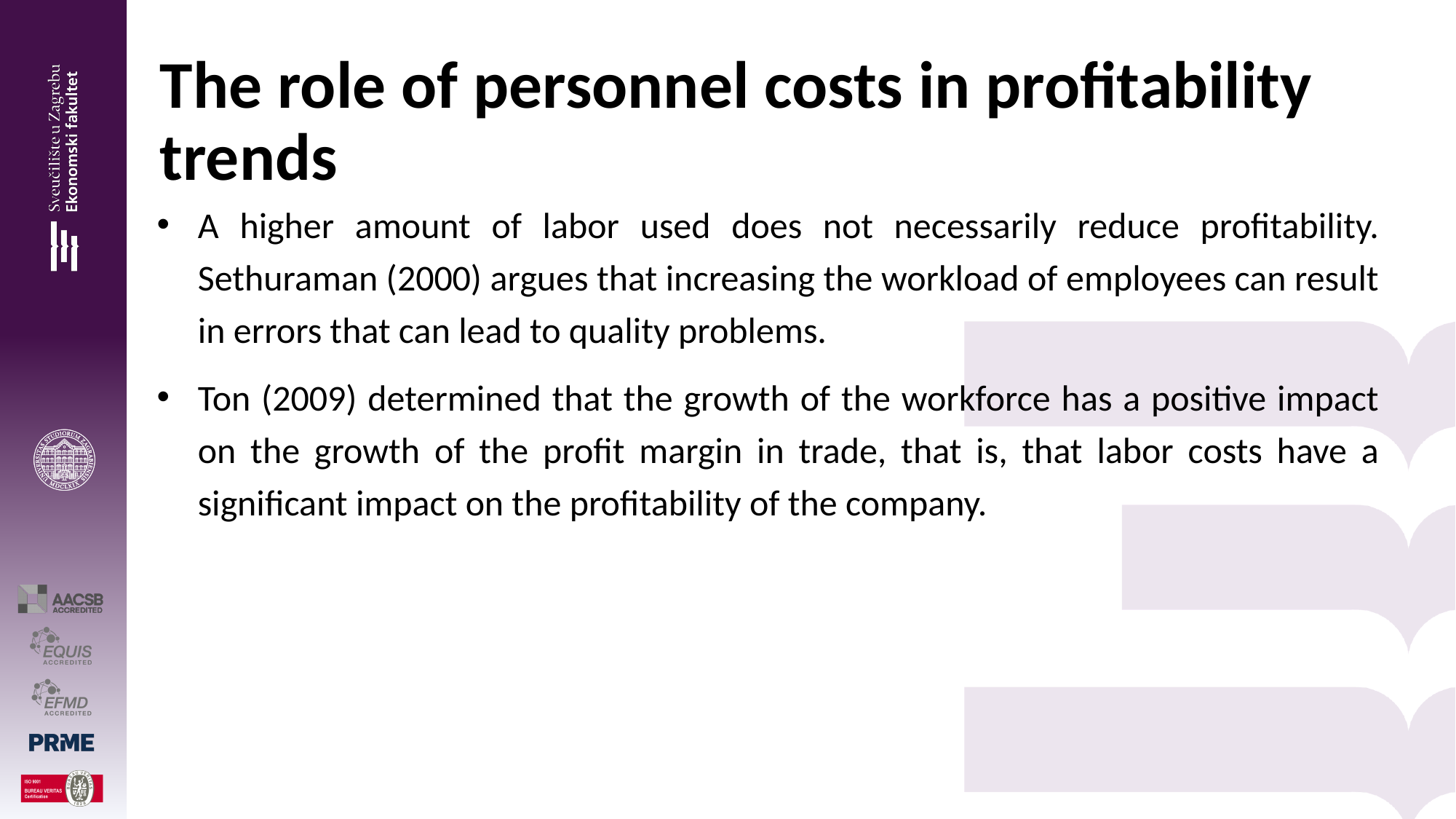

# The role of personnel costs in profitability trends
A higher amount of labor used does not necessarily reduce profitability. Sethuraman (2000) argues that increasing the workload of employees can result in errors that can lead to quality problems.
Ton (2009) determined that the growth of the workforce has a positive impact on the growth of the profit margin in trade, that is, that labor costs have a significant impact on the profitability of the company.